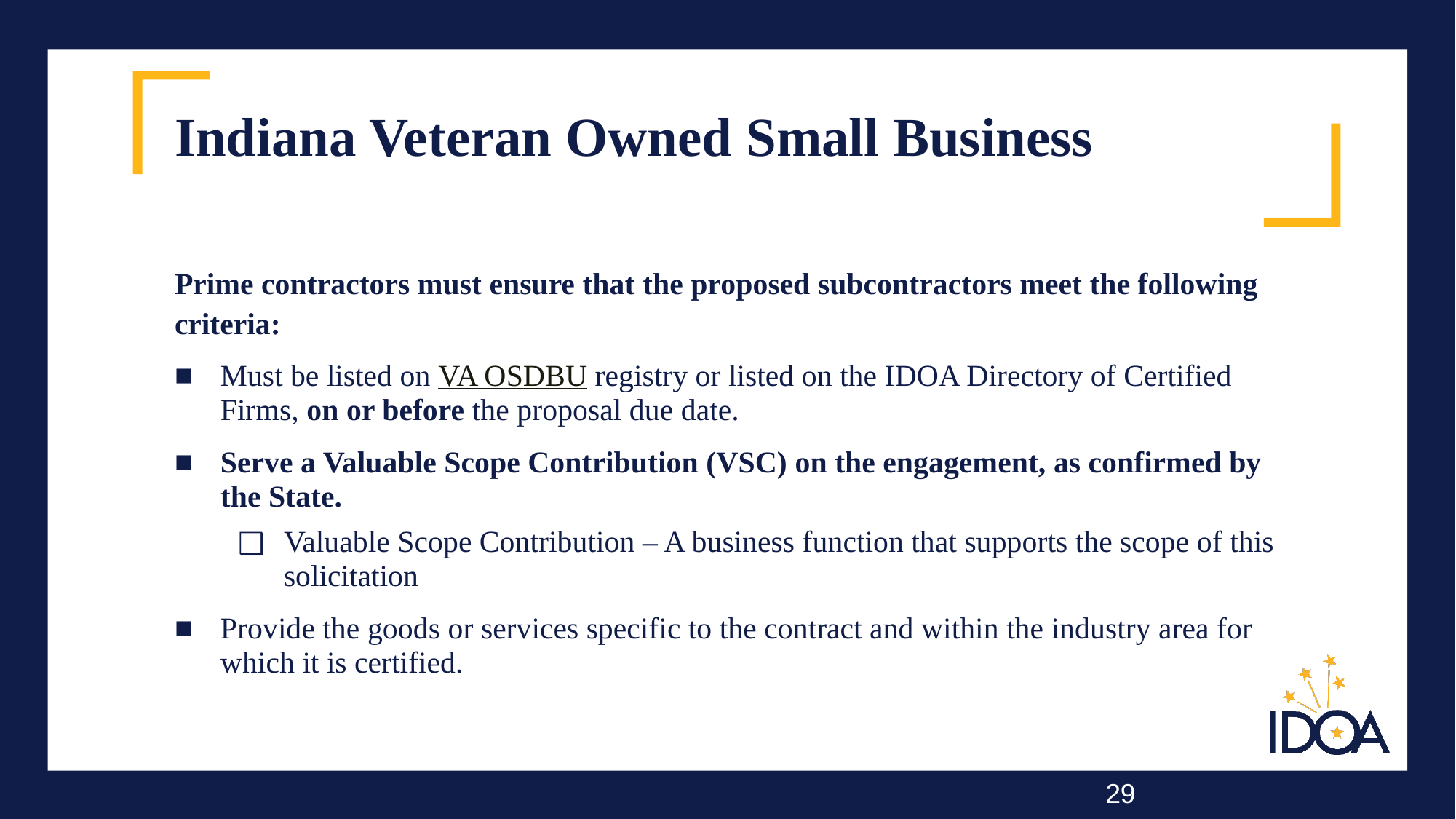

# Indiana Veteran Owned Small Business
Prime contractors must ensure that the proposed subcontractors meet the following criteria:
Must be listed on VA OSDBU registry or listed on the IDOA Directory of Certified Firms, on or before the proposal due date.
Serve a Valuable Scope Contribution (VSC) on the engagement, as confirmed by the State.
Valuable Scope Contribution – A business function that supports the scope of this solicitation
Provide the goods or services specific to the contract and within the industry area for which it is certified.

29